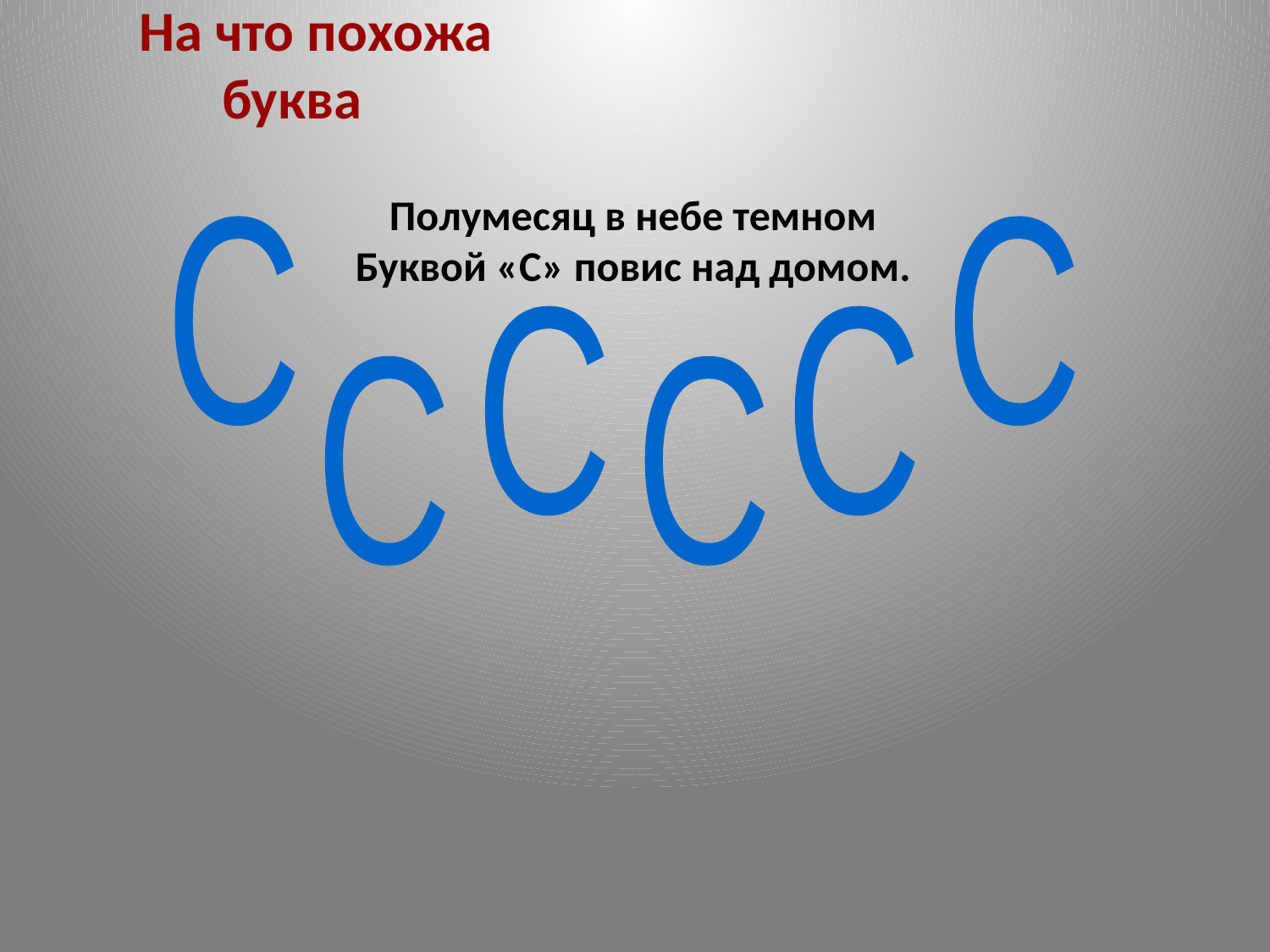

На что похожа буква
Полумесяц в небе темном
Буквой «С» повис над домом.
С
С
С
С
С
С